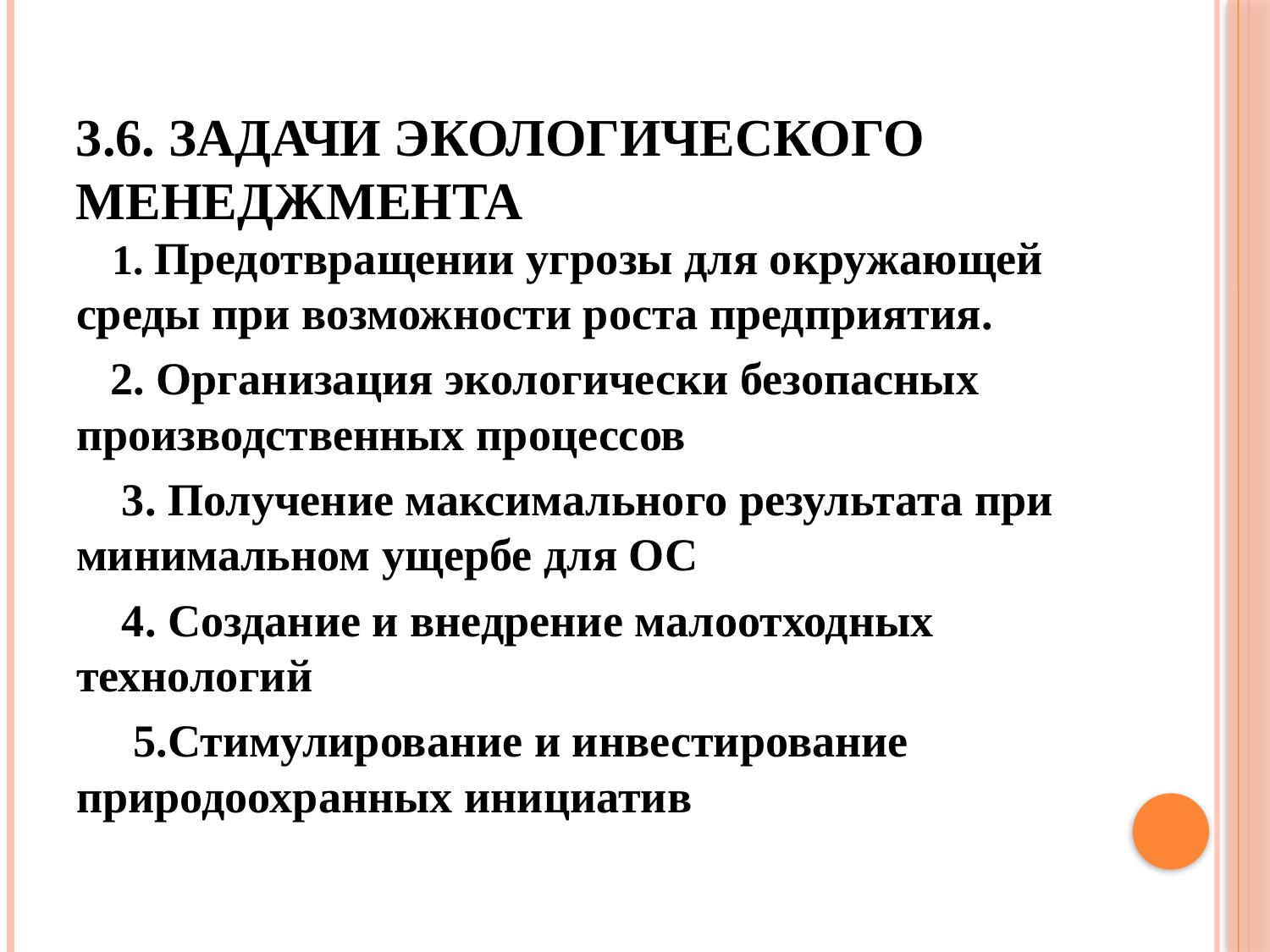

# 3.6. Задачи экологического менеджмента
   1. Предотвращении угрозы для окружающей среды при возможности роста предприятия.
   2. Организация экологически безопасных производственных процессов
    3. Получение максимального результата при минимальном ущербе для ОС
    4. Создание и внедрение малоотходных технологий
     5.Стимулирование и инвестирование природоохранных инициатив